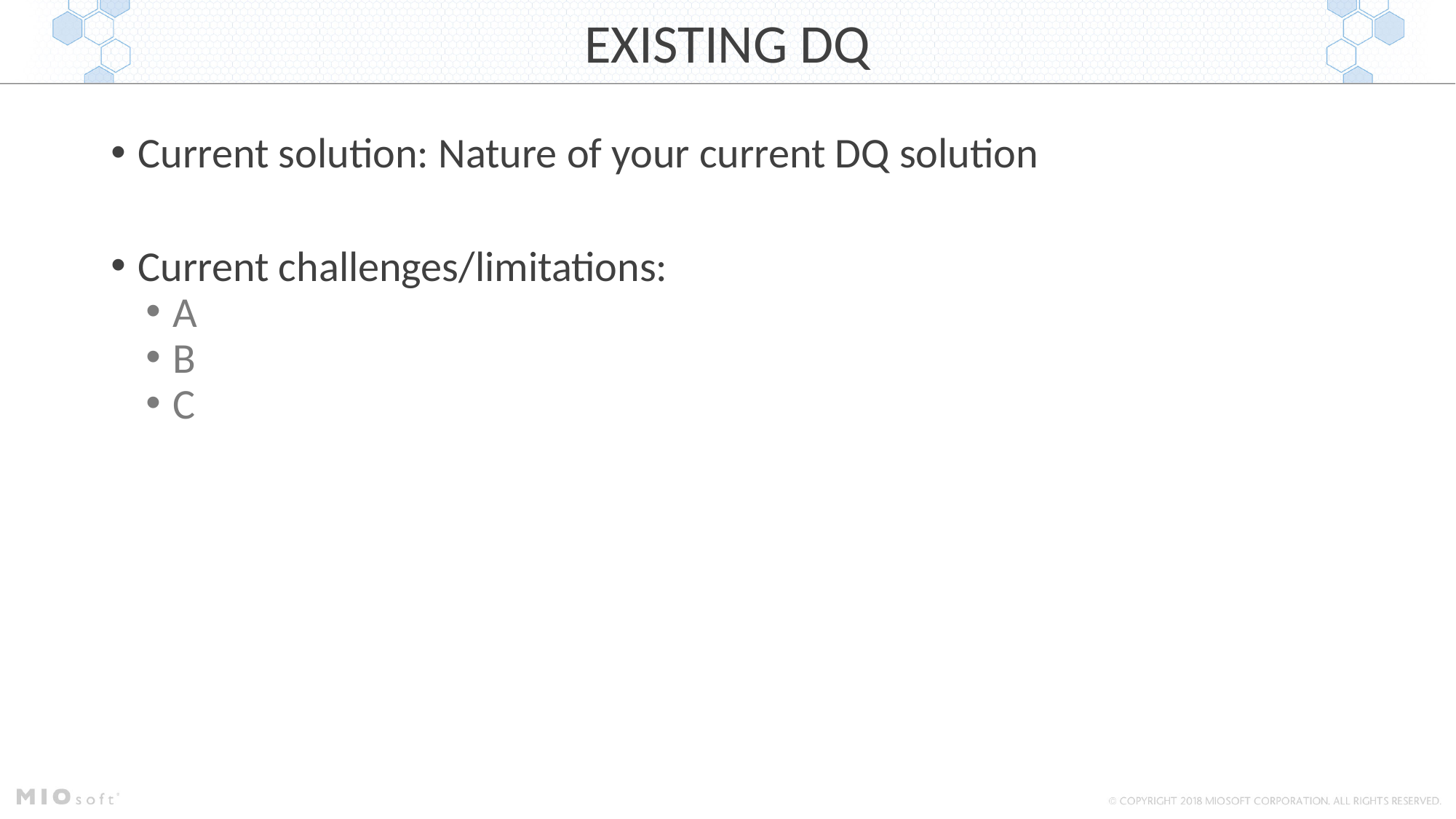

EXISTING DQ
Current solution: Nature of your current DQ solution

Current challenges/limitations:
A
B
C